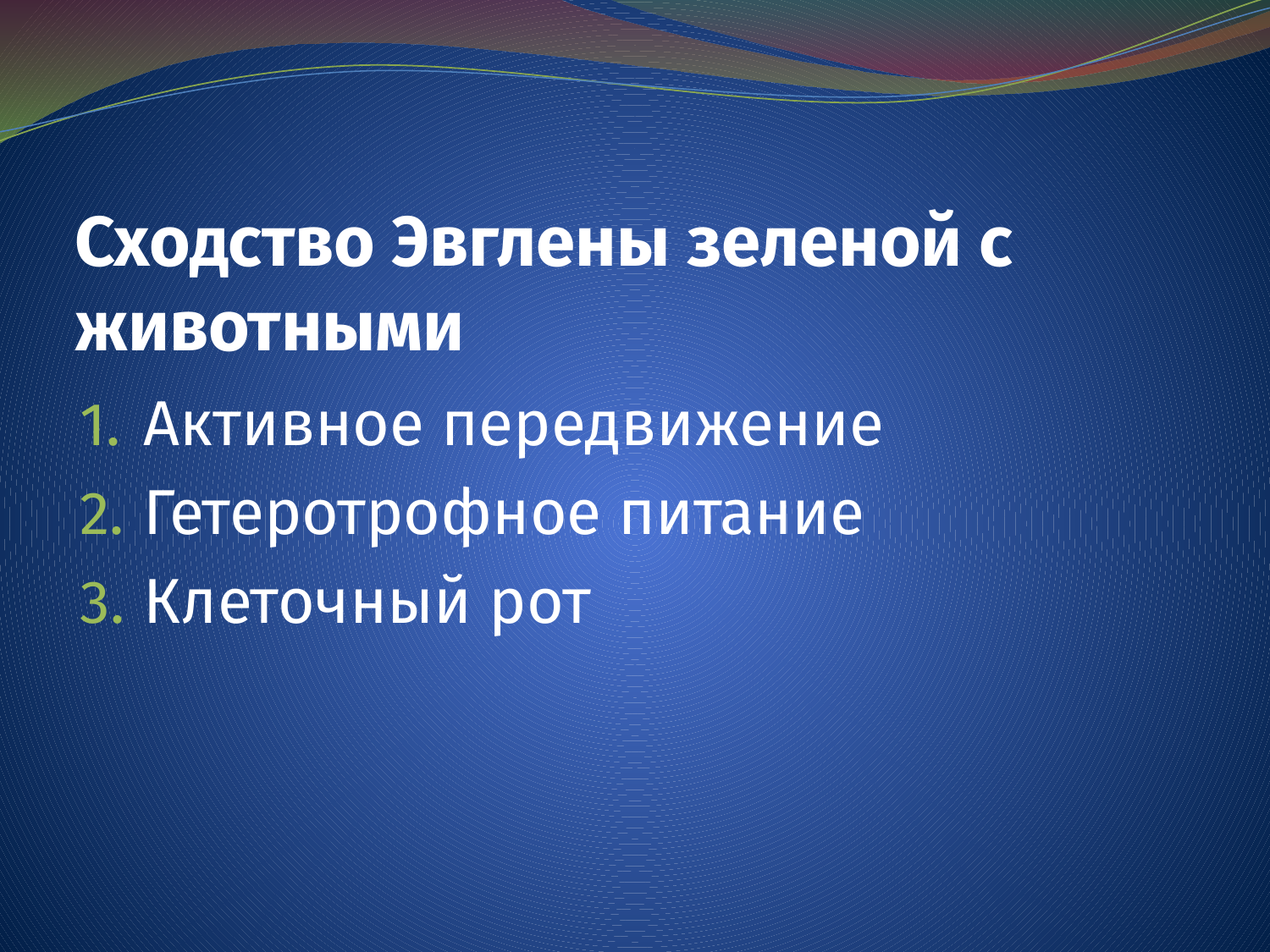

# Сходство Эвглены зеленой с животными
Активное передвижение
Гетеротрофное питание
Клеточный рот